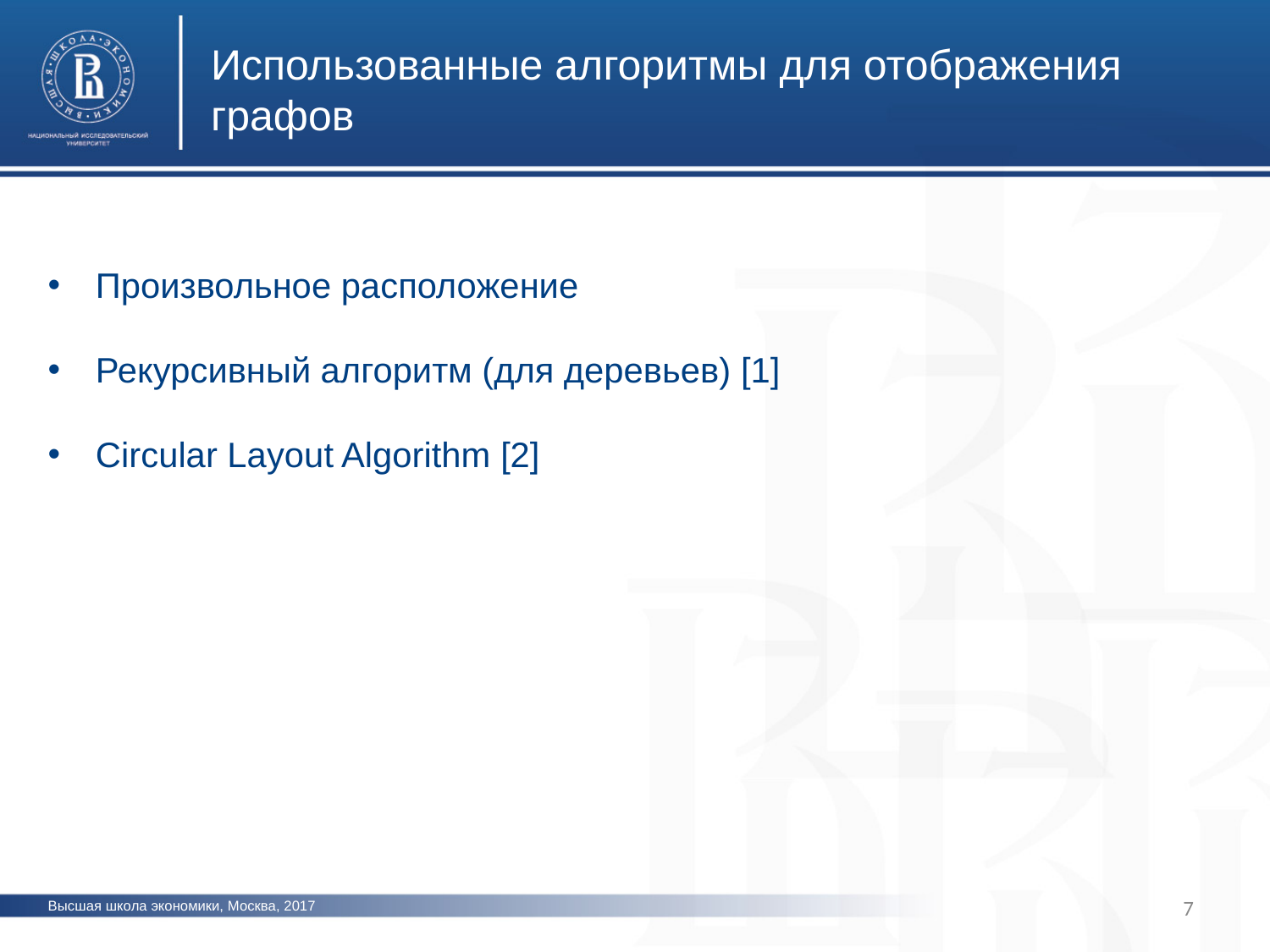

Использованные алгоритмы для отображения графов
Произвольное расположение

Рекурсивный алгоритм (для деревьев) [1]

Circular Layout Algorithm [2]
7
Высшая школа экономики, Москва, 2017